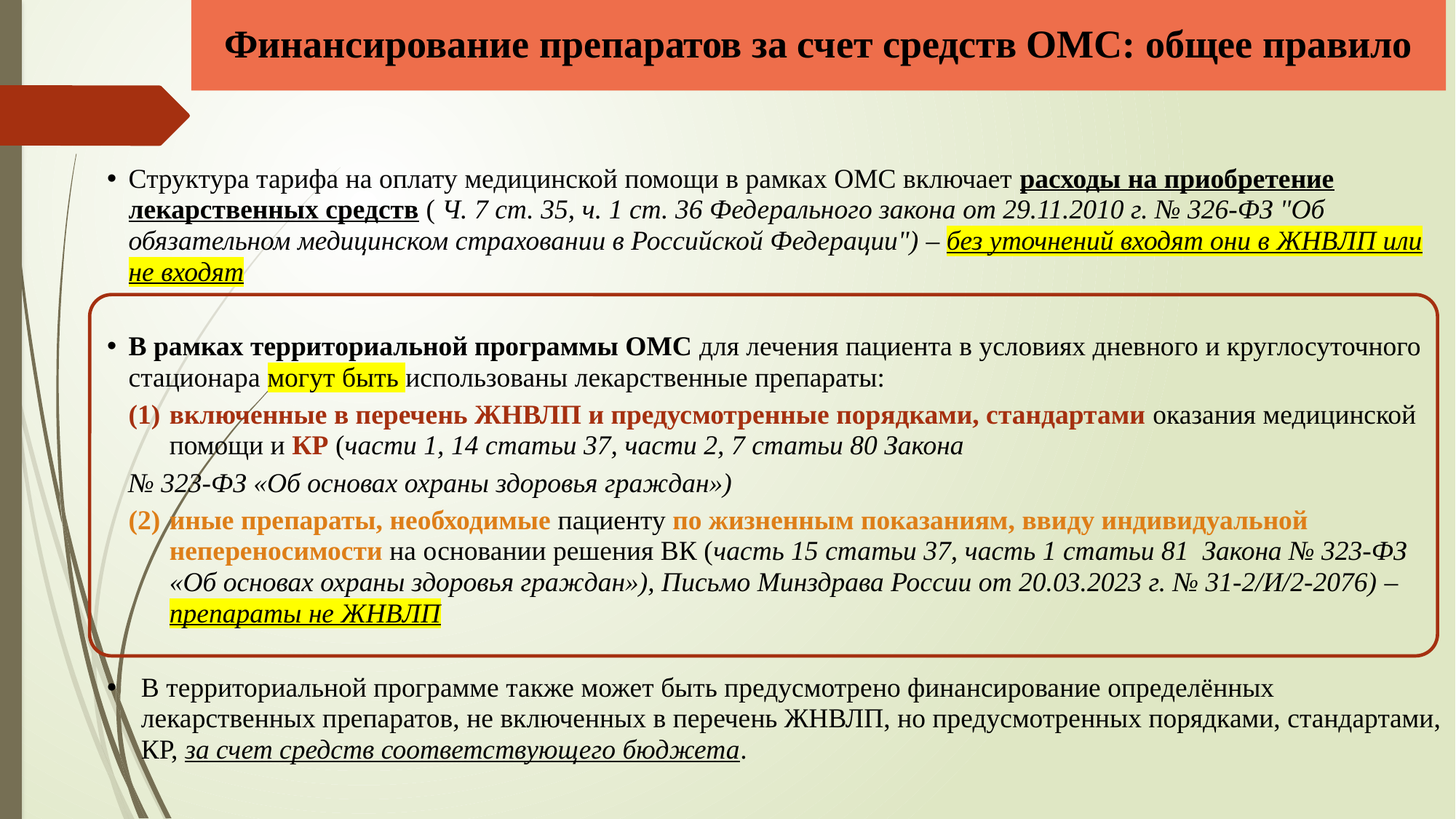

Финансирование препаратов за счет средств ОМС: общее правило
Структура тарифа на оплату медицинской помощи в рамках ОМС включает расходы на приобретение лекарственных средств ( Ч. 7 ст. 35, ч. 1 ст. 36 Федерального закона от 29.11.2010 г. № 326-ФЗ "Об обязательном медицинском страховании в Российской Федерации") – без уточнений входят они в ЖНВЛП или не входят

В рамках территориальной программы ОМС для лечения пациента в условиях дневного и круглосуточного стационара могут быть использованы лекарственные препараты:
включенные в перечень ЖНВЛП и предусмотренные порядками, стандартами оказания медицинской помощи и КР (части 1, 14 статьи 37, части 2, 7 статьи 80 Закона
№ 323-ФЗ «Об основах охраны здоровья граждан»)
иные препараты, необходимые пациенту по жизненным показаниям, ввиду индивидуальной непереносимости на основании решения ВК (часть 15 статьи 37, часть 1 статьи 81  Закона № 323-ФЗ «Об основах охраны здоровья граждан»), Письмо Минздрава России от 20.03.2023 г. № 31-2/И/2-2076) – препараты не ЖНВЛП

В территориальной программе также может быть предусмотрено финансирование определённых лекарственных препаратов, не включенных в перечень ЖНВЛП, но предусмотренных порядками, стандартами, КР, за счет средств соответствующего бюджета.